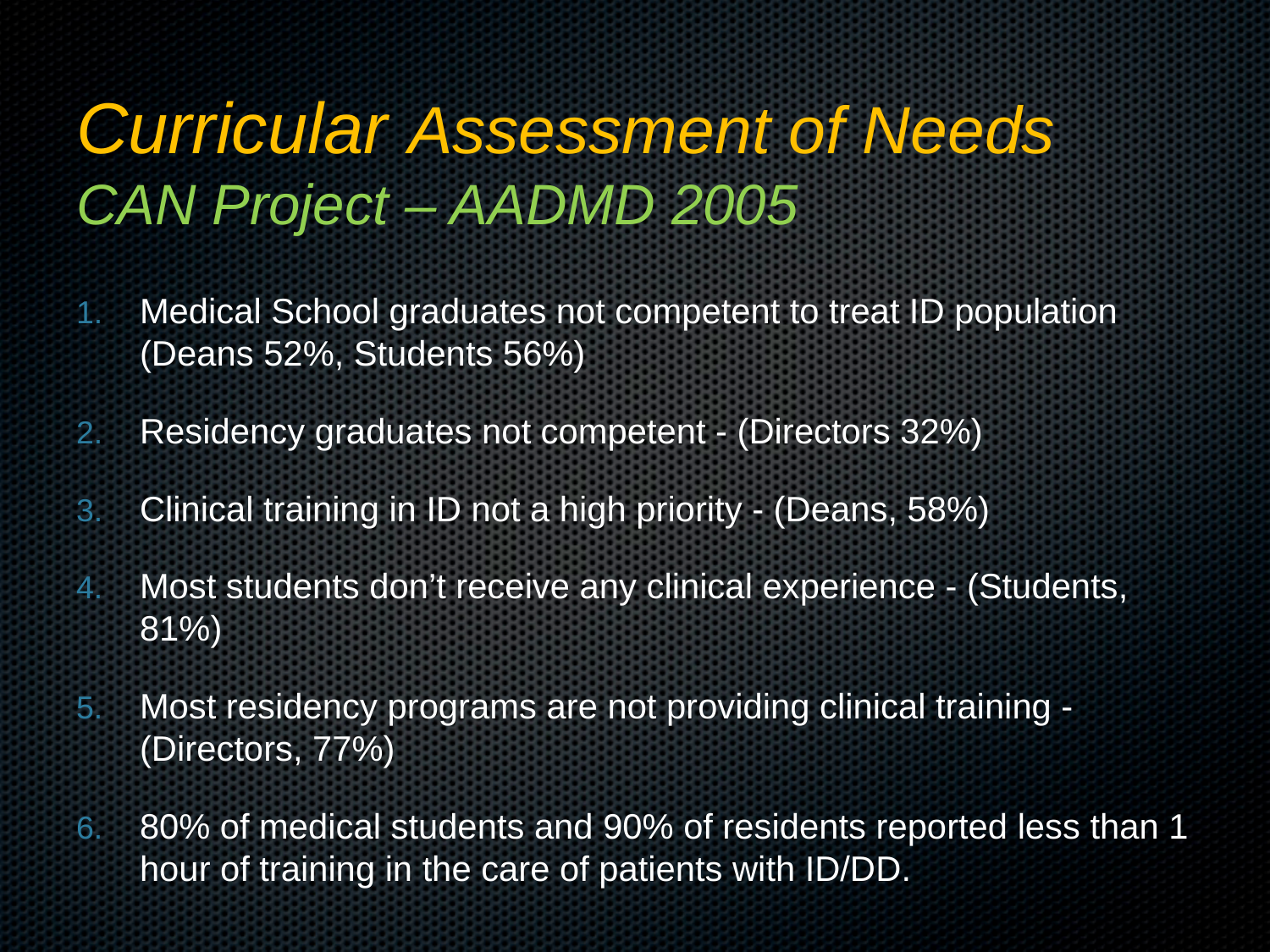

# Curricular Assessment of Needs CAN Project – AADMD 2005
Medical School graduates not competent to treat ID population  (Deans 52%, Students 56%)
Residency graduates not competent - (Directors 32%)
Clinical training in ID not a high priority - (Deans, 58%)
Most students don’t receive any clinical experience - (Students, 81%)
Most residency programs are not providing clinical training - (Directors, 77%)
80% of medical students and 90% of residents reported less than 1 hour of training in the care of patients with ID/DD.